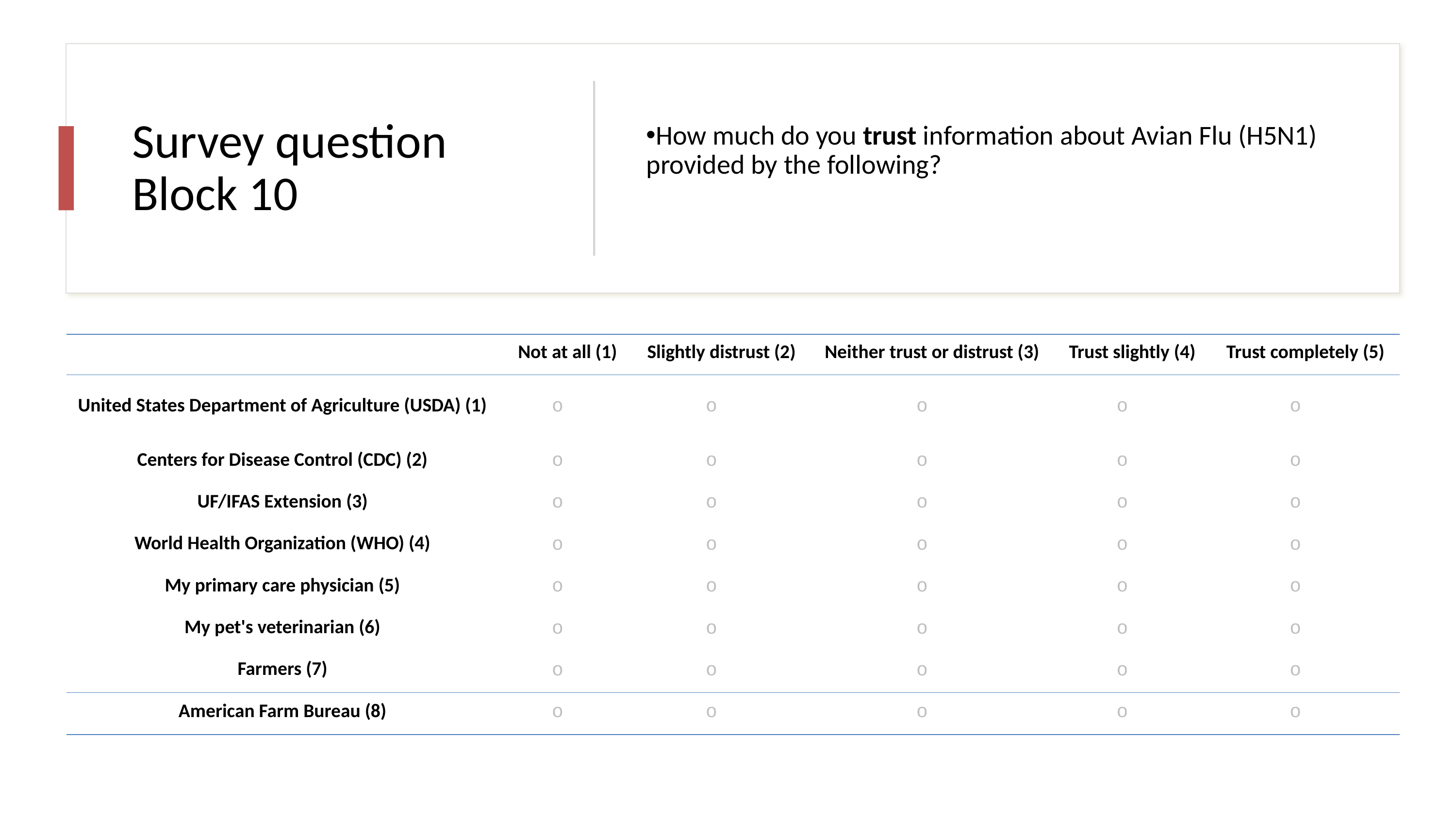

# Survey question Block 10
How much do you trust information about Avian Flu (H5N1) provided by the following?

|  | Not at all (1) | Slightly distrust (2) | Neither trust or distrust (3) | Trust slightly (4) | Trust completely (5) |
| --- | --- | --- | --- | --- | --- |
| United States Department of Agriculture (USDA) (1) |  |  |  |  |  |
| Centers for Disease Control (CDC) (2) |  |  |  |  |  |
| UF/IFAS Extension (3) |  |  |  |  |  |
| World Health Organization (WHO) (4) |  |  |  |  |  |
| My primary care physician (5) |  |  |  |  |  |
| My pet's veterinarian (6) |  |  |  |  |  |
| Farmers (7) |  |  |  |  |  |
| American Farm Bureau (8) |  |  |  |  |  |